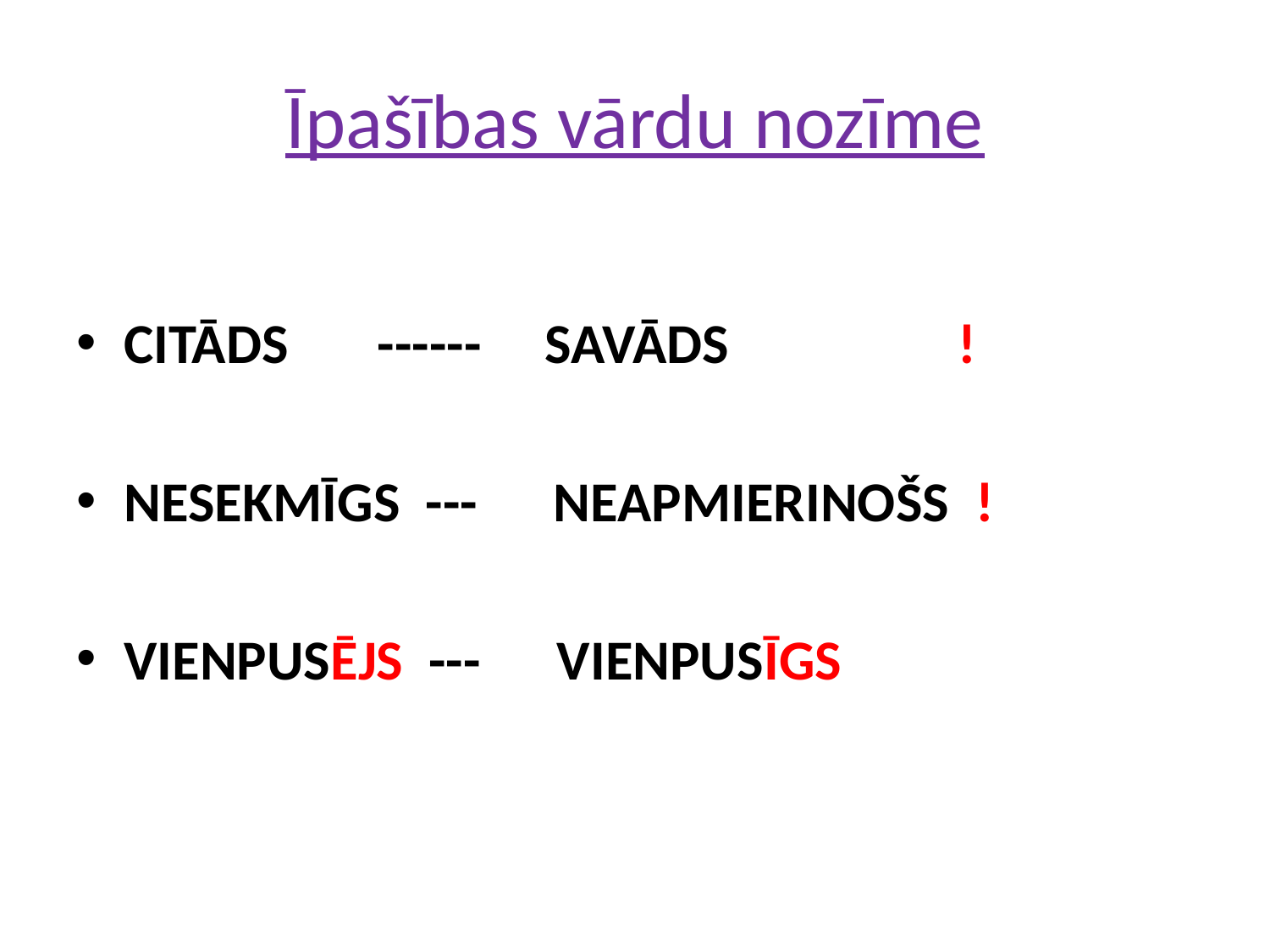

# Īpašības vārdu nozīme

CITĀDS       ------     SAVĀDS                  !

NESEKMĪGS  ---      NEAPMIERINOŠS  !

VIENPUSĒJS  ---      VIENPUSĪGS